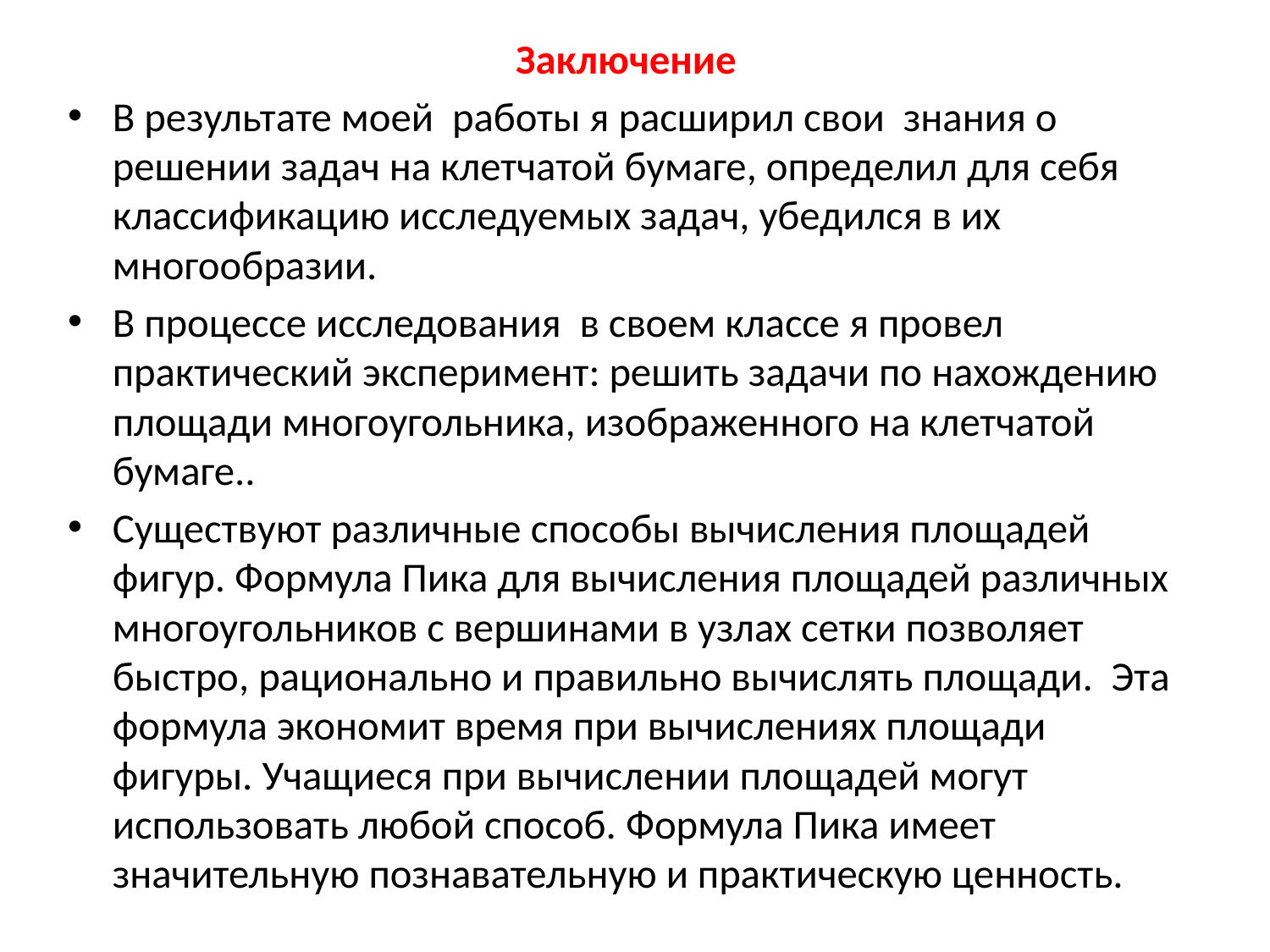

Заключение
В результате моей  работы я расширил свои  знания о решении задач на клетчатой бумаге, определил для себя классификацию исследуемых задач, убедился в их многообразии.
В процессе исследования  в своем классе я провел практический эксперимент: решить задачи по нахождению площади многоугольника, изображенного на клетчатой бумаге..
Существуют различные способы вычисления площадей фигур. Формула Пика для вычисления площадей различных многоугольников с вершинами в узлах сетки позволяет быстро, рационально и правильно вычислять площади.  Эта формула экономит время при вычислениях площади фигуры. Учащиеся при вычислении площадей могут использовать любой способ. Формула Пика имеет значительную познавательную и практическую ценность.